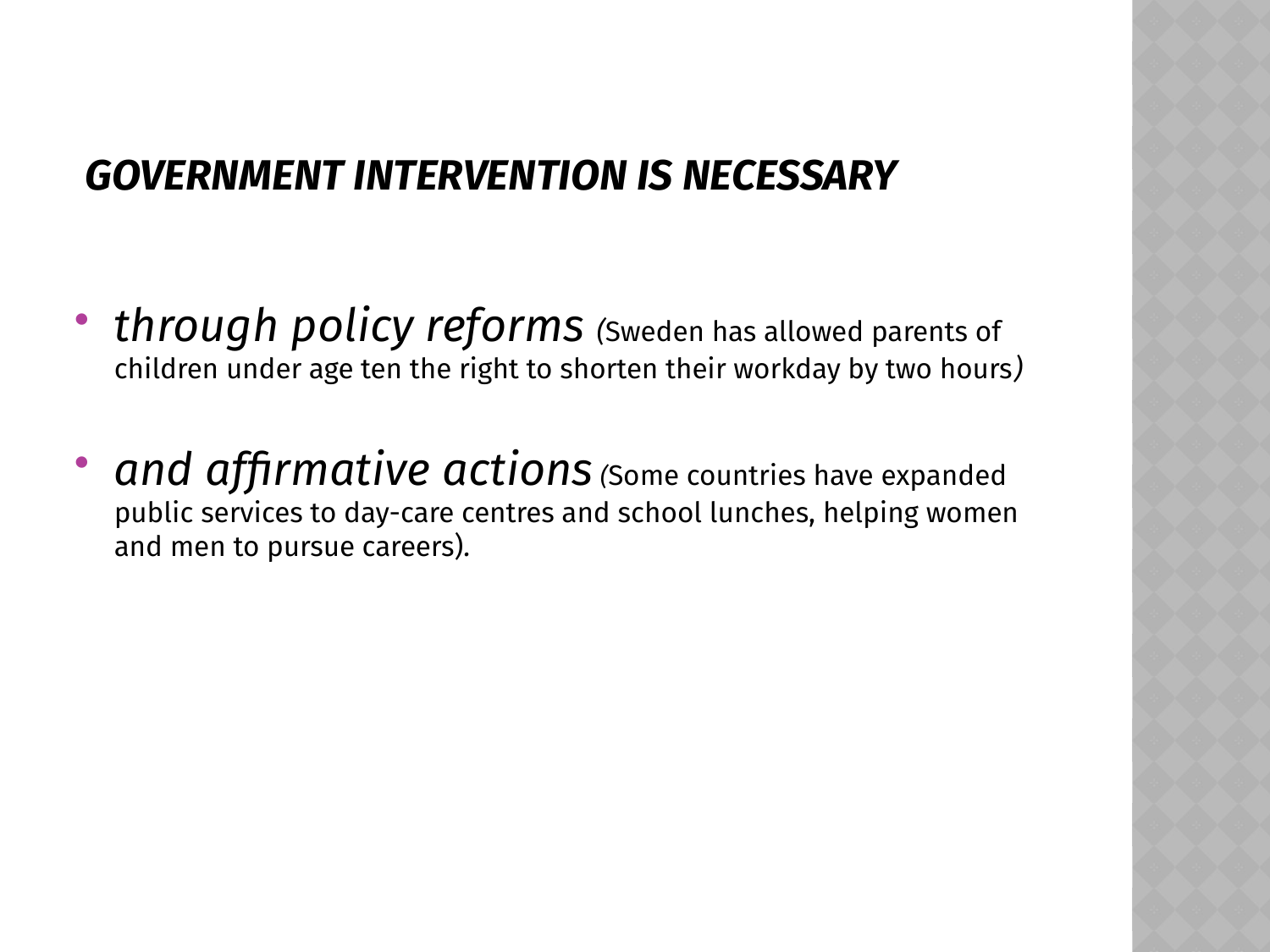

# Government intervention is necessary

through policy reforms (Sweden has allowed parents of children under age ten the right to shorten their workday by two hours)

and affirmative actions (Some countries have expanded public services to day-care centres and school lunches, helping women  and men to pursue careers).